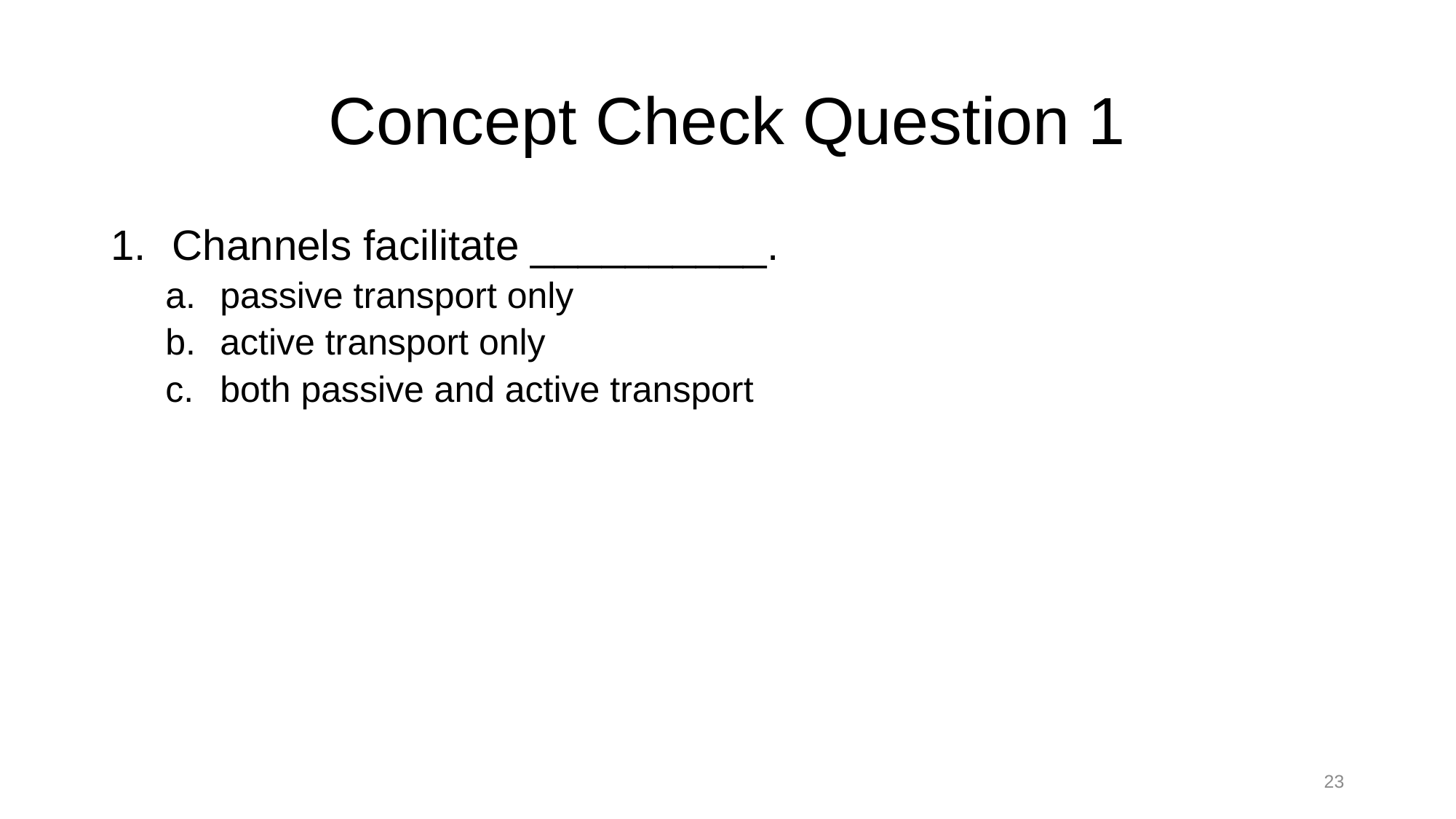

# Concept Check Question 1
Channels facilitate __________.
passive transport only
active transport only
both passive and active transport

23